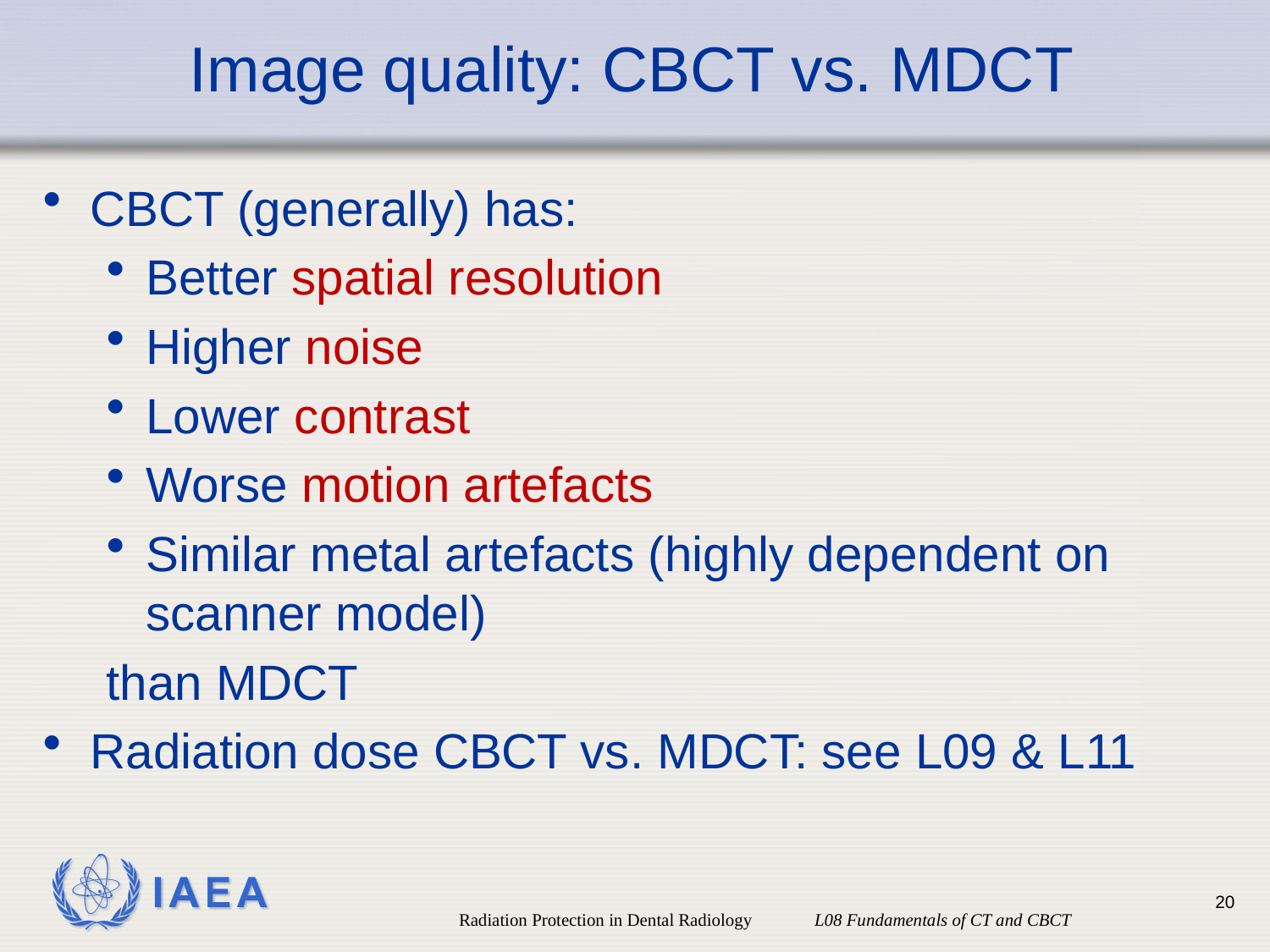

# Image quality: CBCT vs. MDCT
CBCT (generally) has:
Better spatial resolution
Higher noise
Lower contrast
Worse motion artefacts
Similar metal artefacts (highly dependent on scanner model)
than MDCT
Radiation dose CBCT vs. MDCT: see L09 & L11

20
Radiation Protection in Dental Radiology              L08 Fundamentals of CT and CBCT